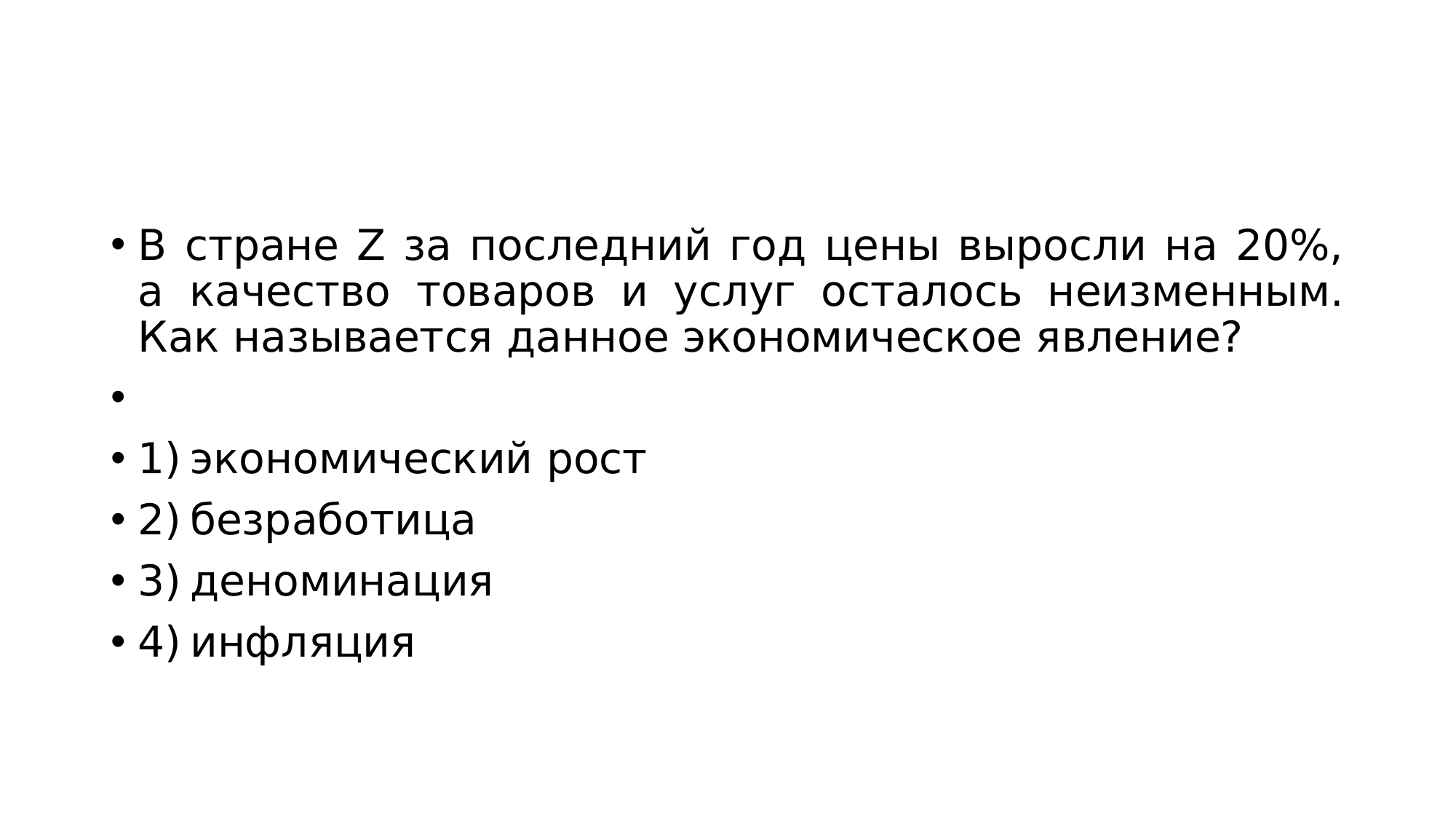

#
В стране Z за последний год цены выросли на 20%, а качество товаров и услуг осталось неизменным. Как называется данное экономическое явление?

1) экономический рост
2) безработица
3) деноминация
4) инфляция